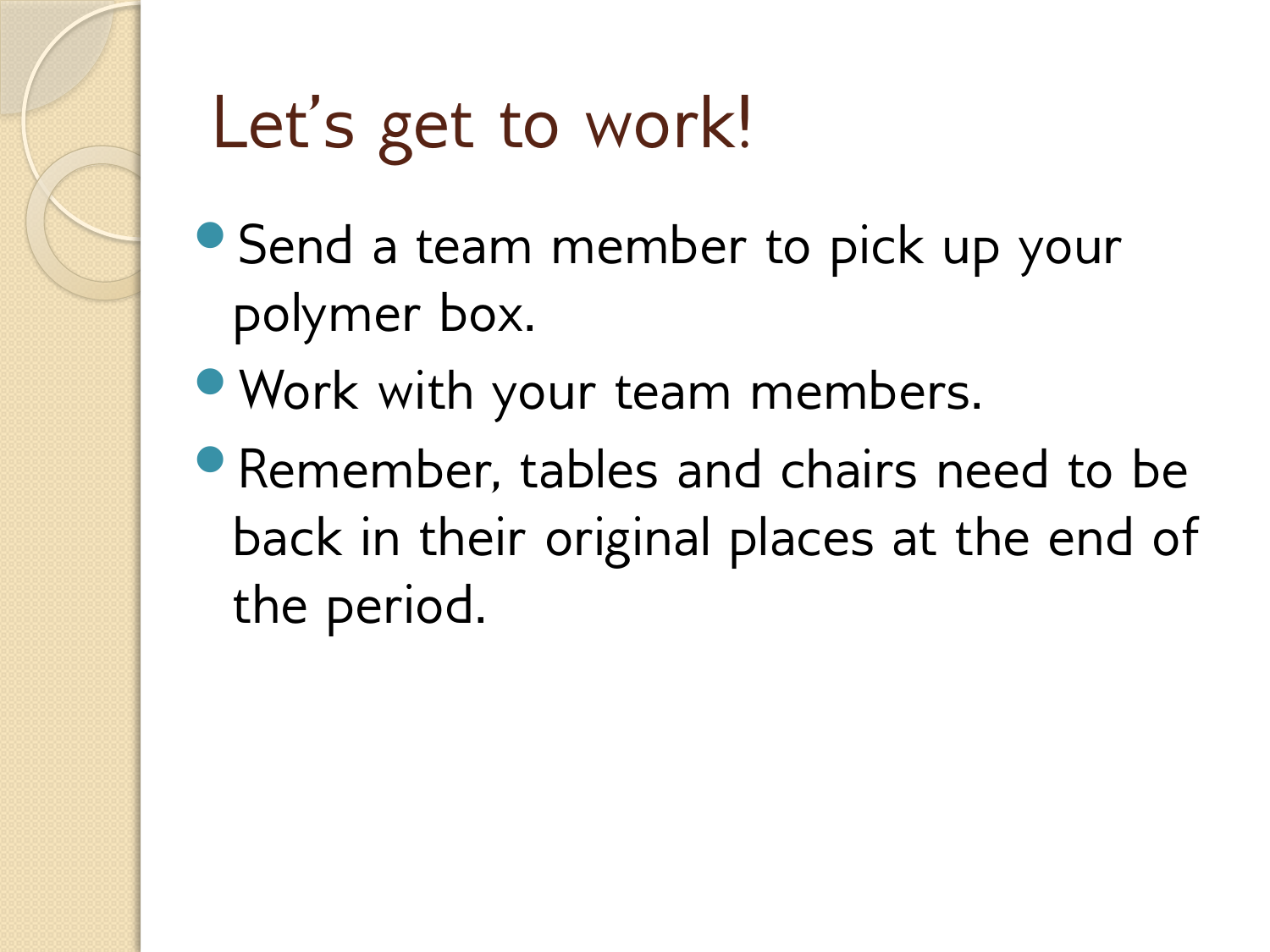

# Let’s get to work!
Send a team member to pick up your polymer box.
Work with your team members.
Remember, tables and chairs need to be back in their original places at the end of the period.